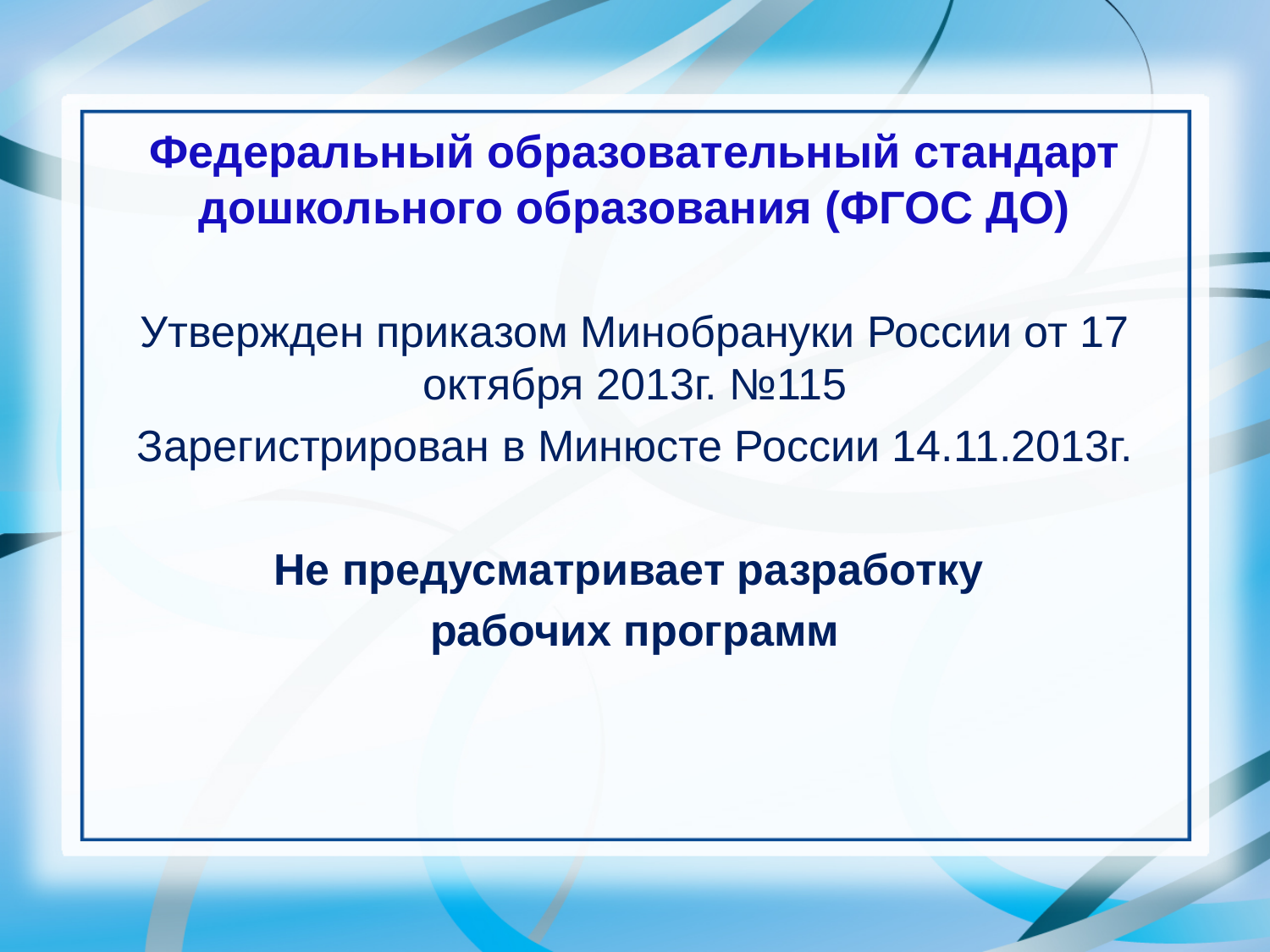

Федеральный образовательный стандарт дошкольного образования (ФГОС ДО)

Утвержден приказом Минобрануки России от 17 октября 2013г. №115
Зарегистрирован в Минюсте России 14.11.2013г.

Не предусматривает разработку
рабочих программ